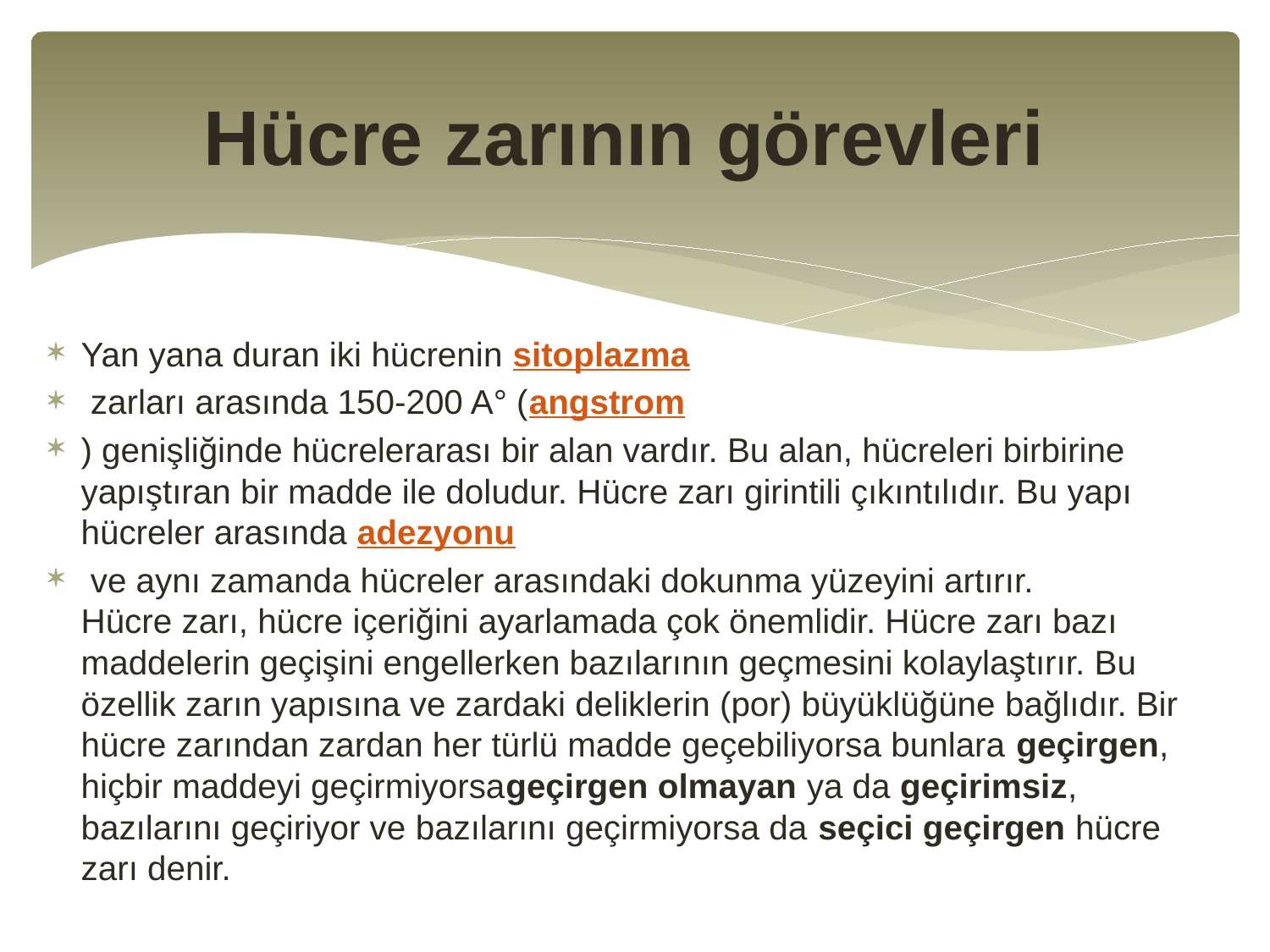

# Hücre zarının görevleri
Yan yana duran iki hücrenin sitoplazma
 zarları arasında 150-200 A° (angstrom
) genişliğinde hücrelerarası bir alan vardır. Bu alan, hücreleri birbirine yapıştıran bir madde ile doludur. Hücre zarı girintili çıkıntılıdır. Bu yapı hücreler arasında adezyonu
 ve aynı zamanda hücreler arasındaki dokunma yüzeyini artırır. 
Hücre zarı, hücre içeriğini ayarlamada çok önemlidir. Hücre zarı bazı maddelerin geçişini engellerken bazılarının geçmesini kolaylaştırır. Bu özellik zarın yapısına ve zardaki deliklerin (por) büyüklüğüne bağlıdır. Bir hücre zarından zardan her türlü madde geçebiliyorsa bunlara geçirgen, hiçbir maddeyi geçirmiyorsageçirgen olmayan ya da geçirimsiz, bazılarını geçiriyor ve bazılarını geçirmiyorsa da seçici geçirgen hücre zarı denir.